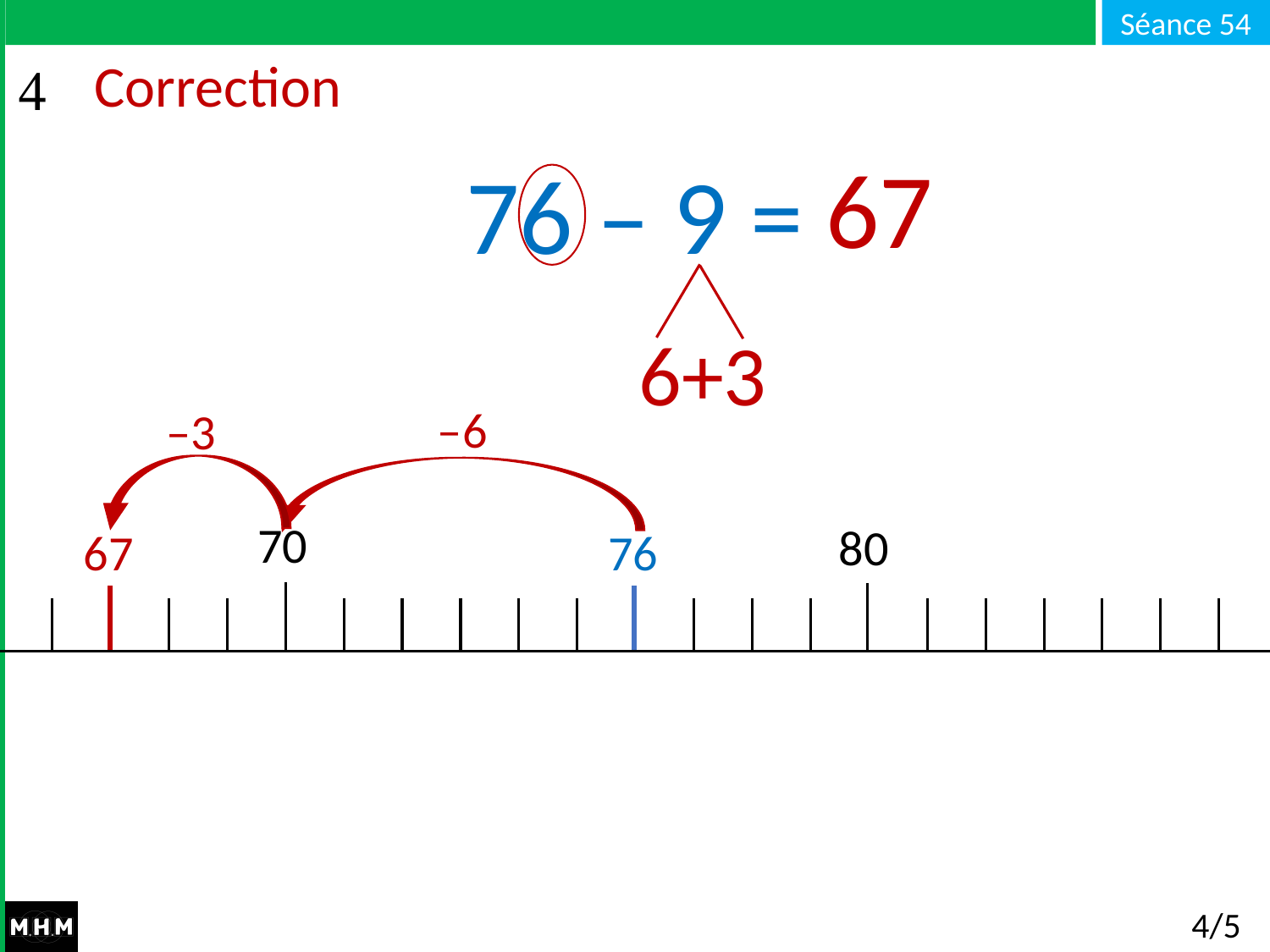

# Correction
67
76 – 9 =

6+3
–6
–3

70
80
67
76
4/5